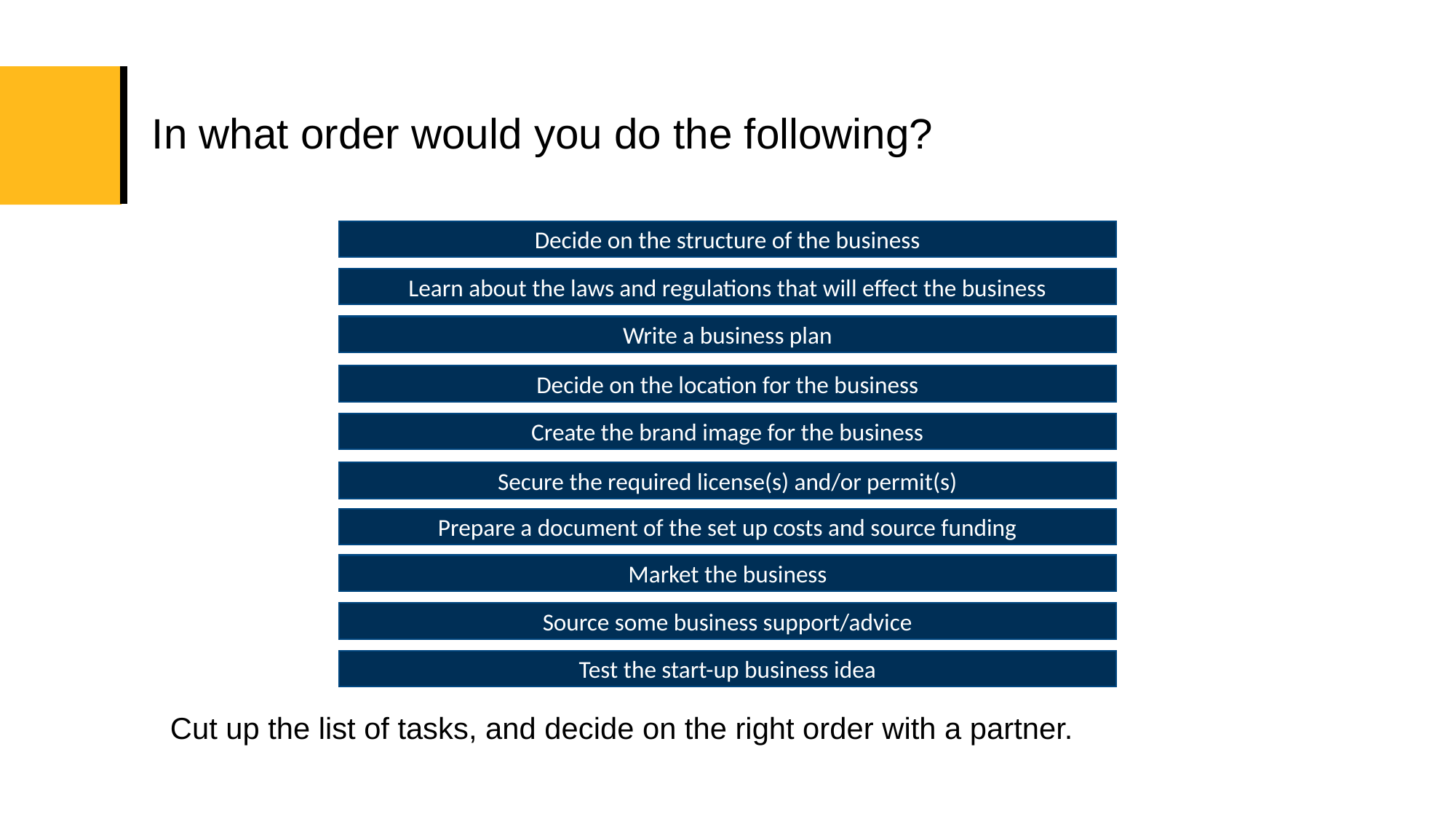

# In what order would you do the following?
Decide on the structure of the business
Learn about the laws and regulations that will effect the business
Write a business plan
Decide on the location for the business
Create the brand image for the business
Secure the required license(s) and/or permit(s)
Prepare a document of the set up costs and source funding
Market the business
Source some business support/advice
Test the start-up business idea
Cut up the list of tasks, and decide on the right order with a partner.